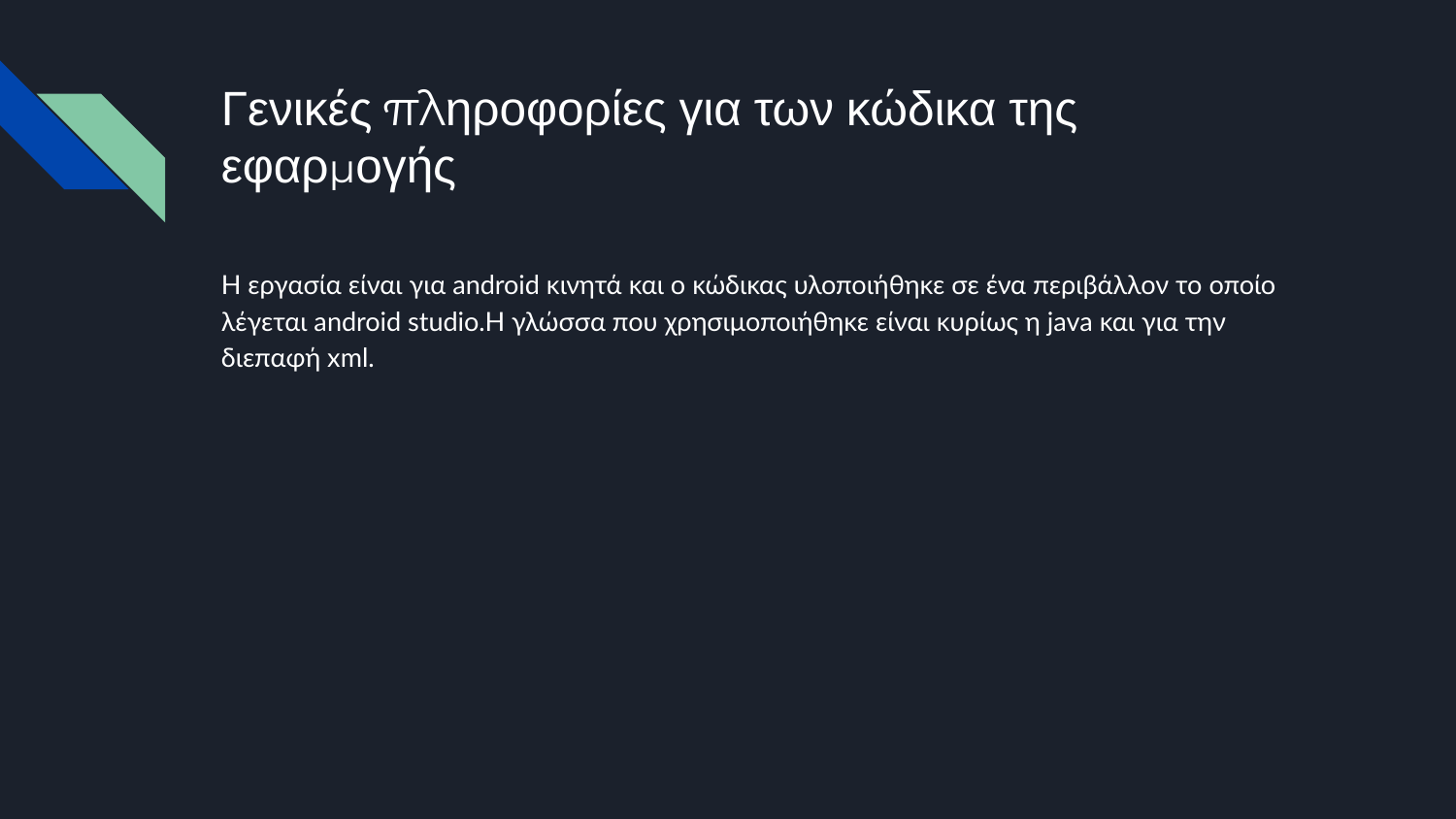

# Γενικές πληροφορίες για των κώδικα της εφαρμογής
Η εργασία είναι για android κινητά και ο κώδικας υλοποιήθηκε σε ένα περιβάλλον το οποίο λέγεται android studio.Η γλώσσα που χρησιμοποιήθηκε είναι κυρίως η java και για την διεπαφή xml.